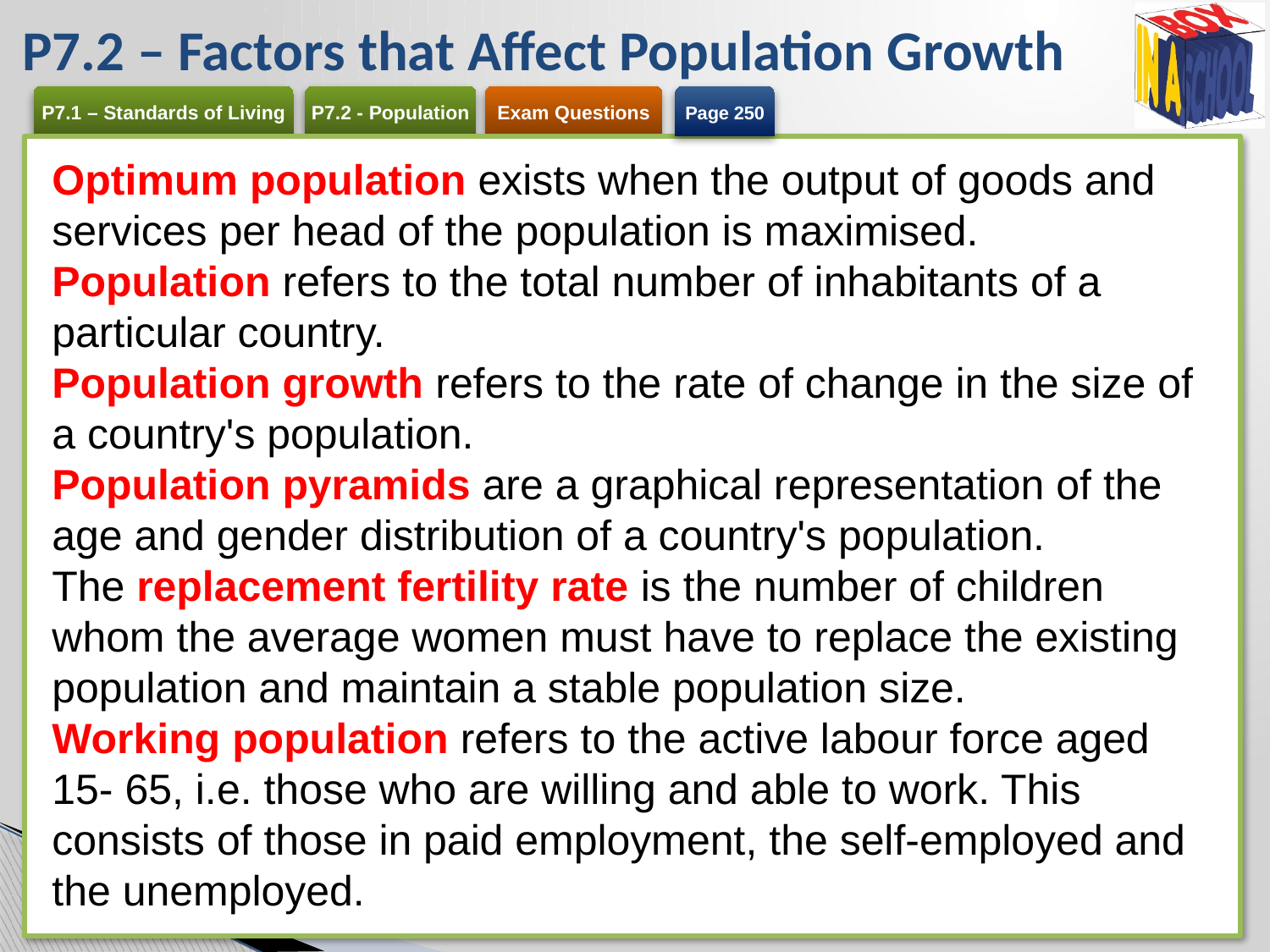

# P7.2 – Factors that Affect Population Growth
Page 250
Optimum population exists when the output of goods and services per head of the population is maximised.
Population refers to the total number of inhabitants of a particular country.
Population growth refers to the rate of change in the size of a country's population.
Population pyramids are a graphical representation of the age and gender distribution of a country's population.
The replacement fertility rate is the number of children whom the average women must have to replace the existing population and maintain a stable population size.
Working population refers to the active labour force aged 15- 65, i.e. those who are willing and able to work. This consists of those in paid employment, the self-employed and the unemployed.